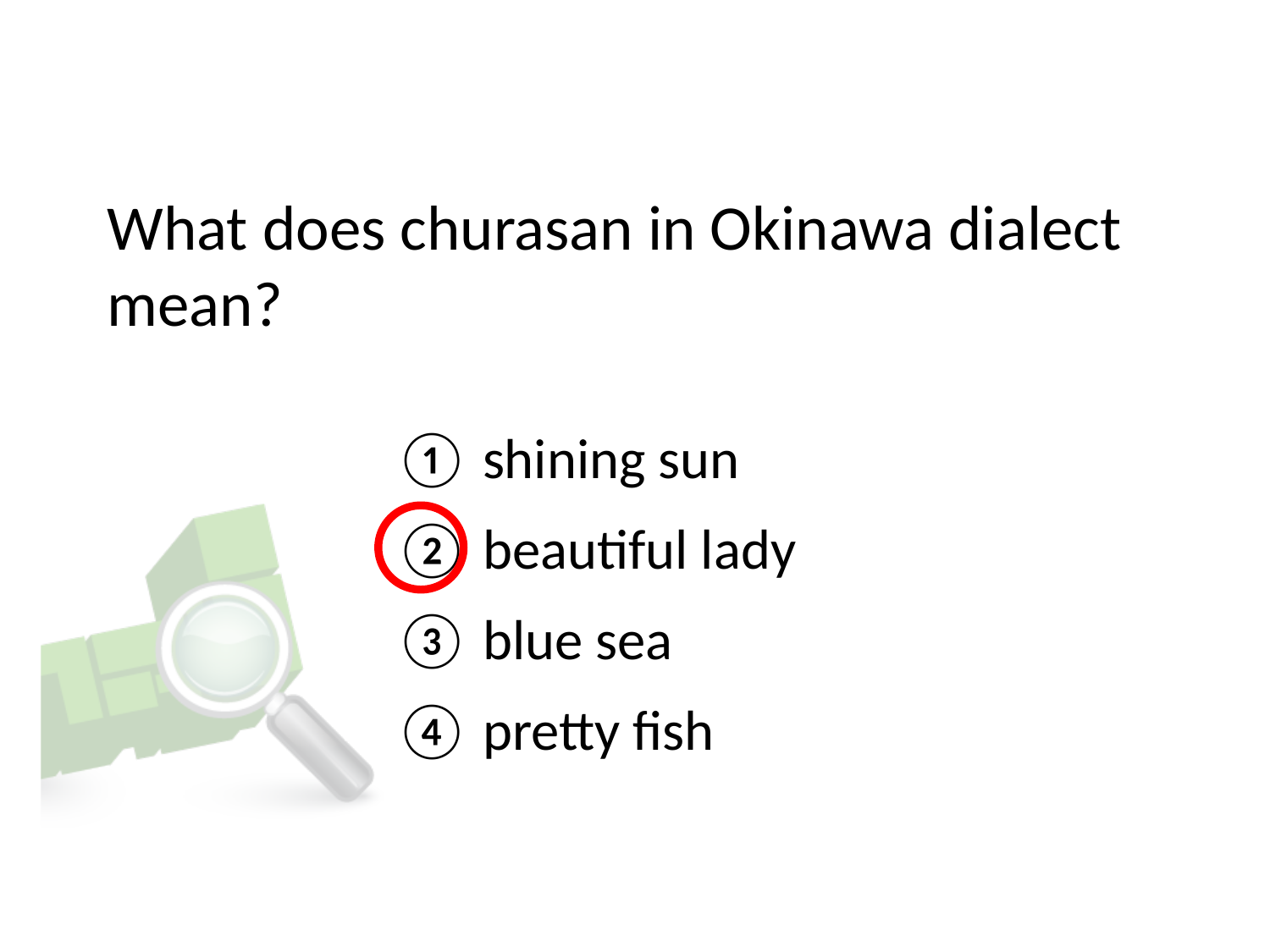

# What does churasan in Okinawa dialect mean?
① shining sun
② beautiful lady
③ blue sea
④ pretty fish